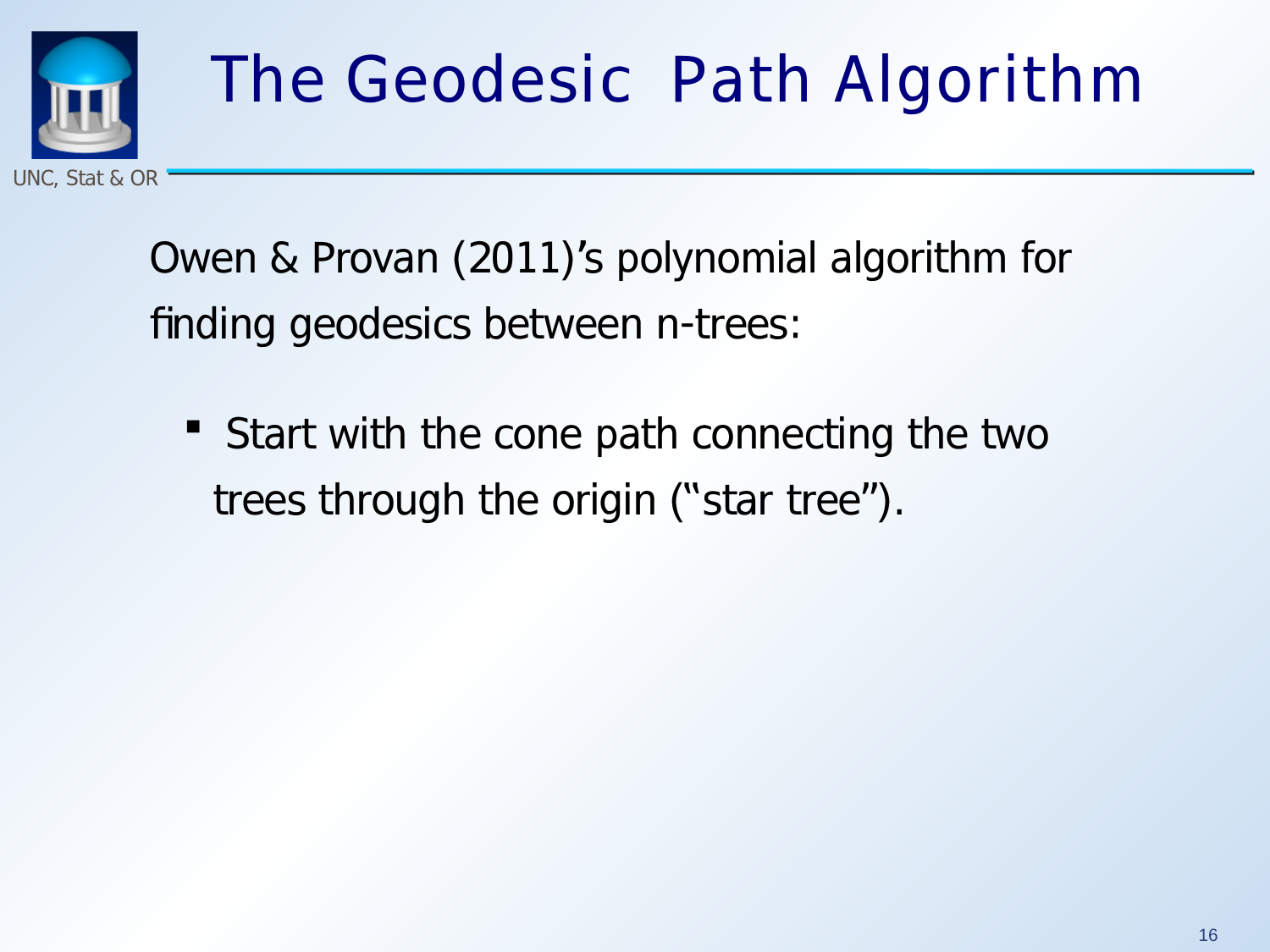

# The Geodesic  Path Algorithm
Owen & Provan (2011)’s polynomial algorithm for finding geodesics between n-trees:

 Start with the cone path connecting the two trees through the origin (“star tree”).